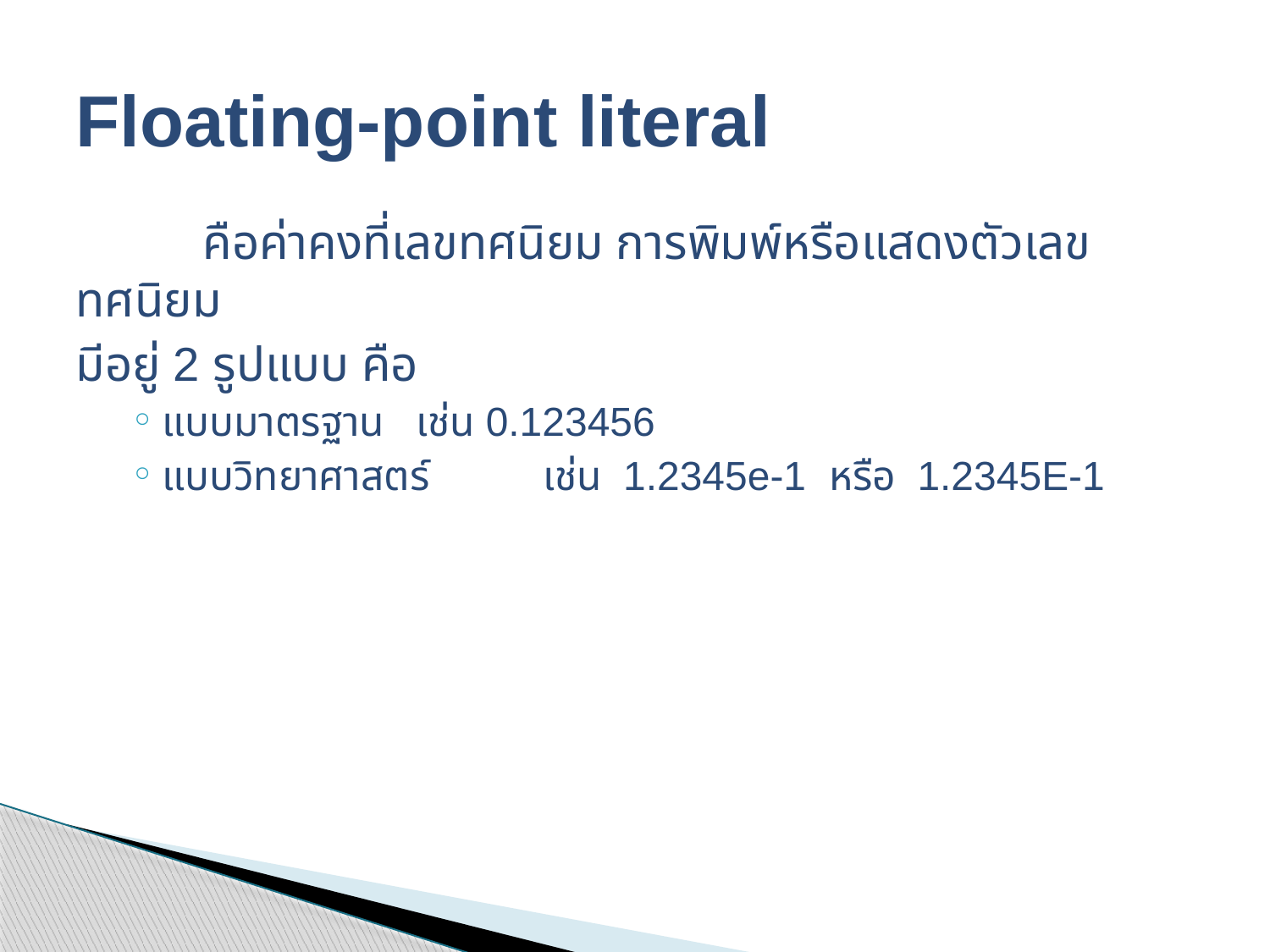

# Floating-point literal
	คือค่าคงที่เลขทศนิยม การพิมพ์หรือแสดงตัวเลขทศนิยม
มีอยู่ 2 รูปแบบ คือ
แบบมาตรฐาน  	เช่น 0.123456
แบบวิทยาศาสตร์  	เช่น  1.2345e-1  หรือ  1.2345E-1